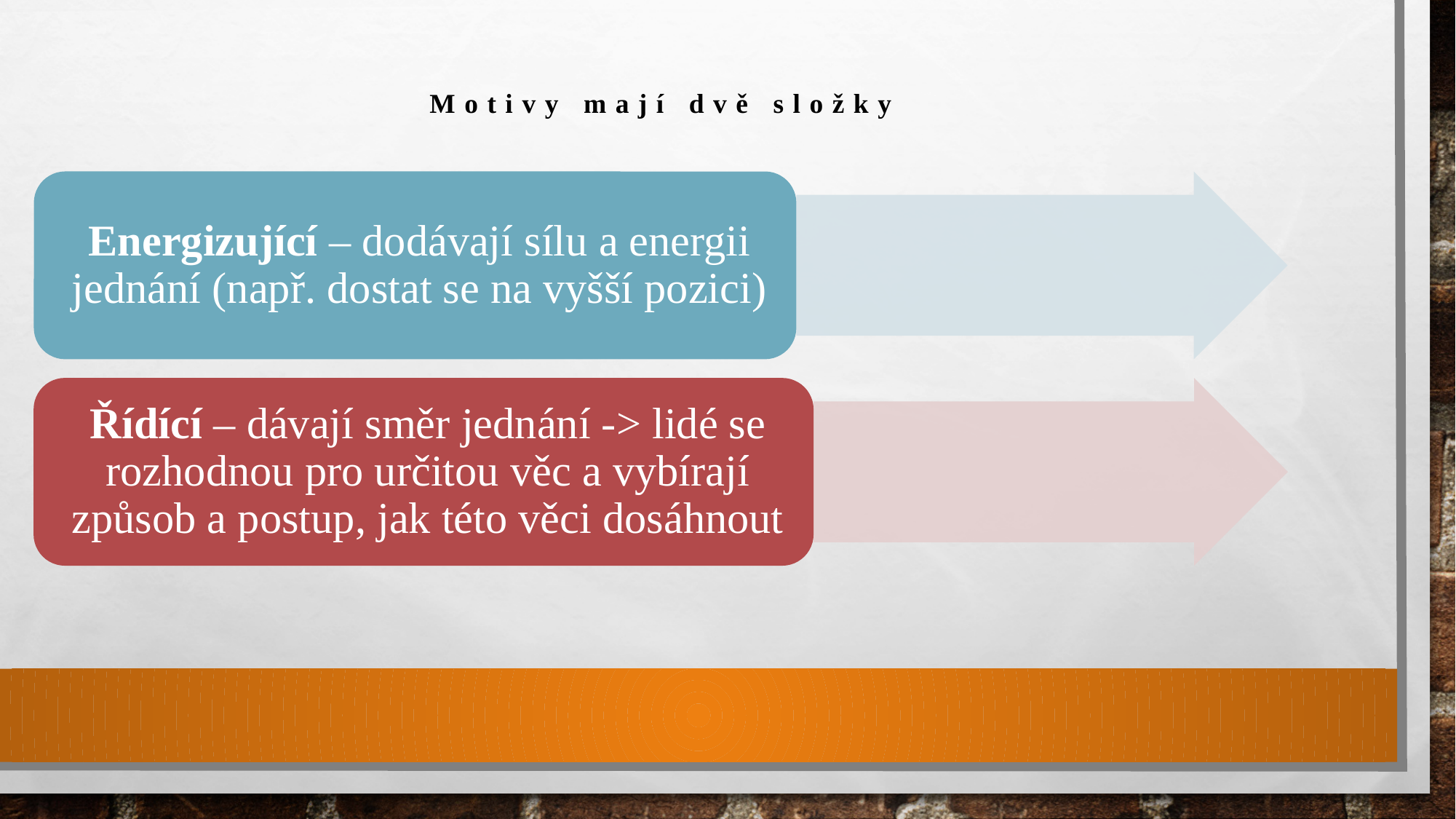

Motivy mají dvě složky
Energizující – dodávají sílu a energii jednání (např. dostat se na vyšší pozici)
Řídící – dávají směr jednání -> lidé se rozhodnou pro určitou věc a vybírají způsob a postup, jak této věci dosáhnout